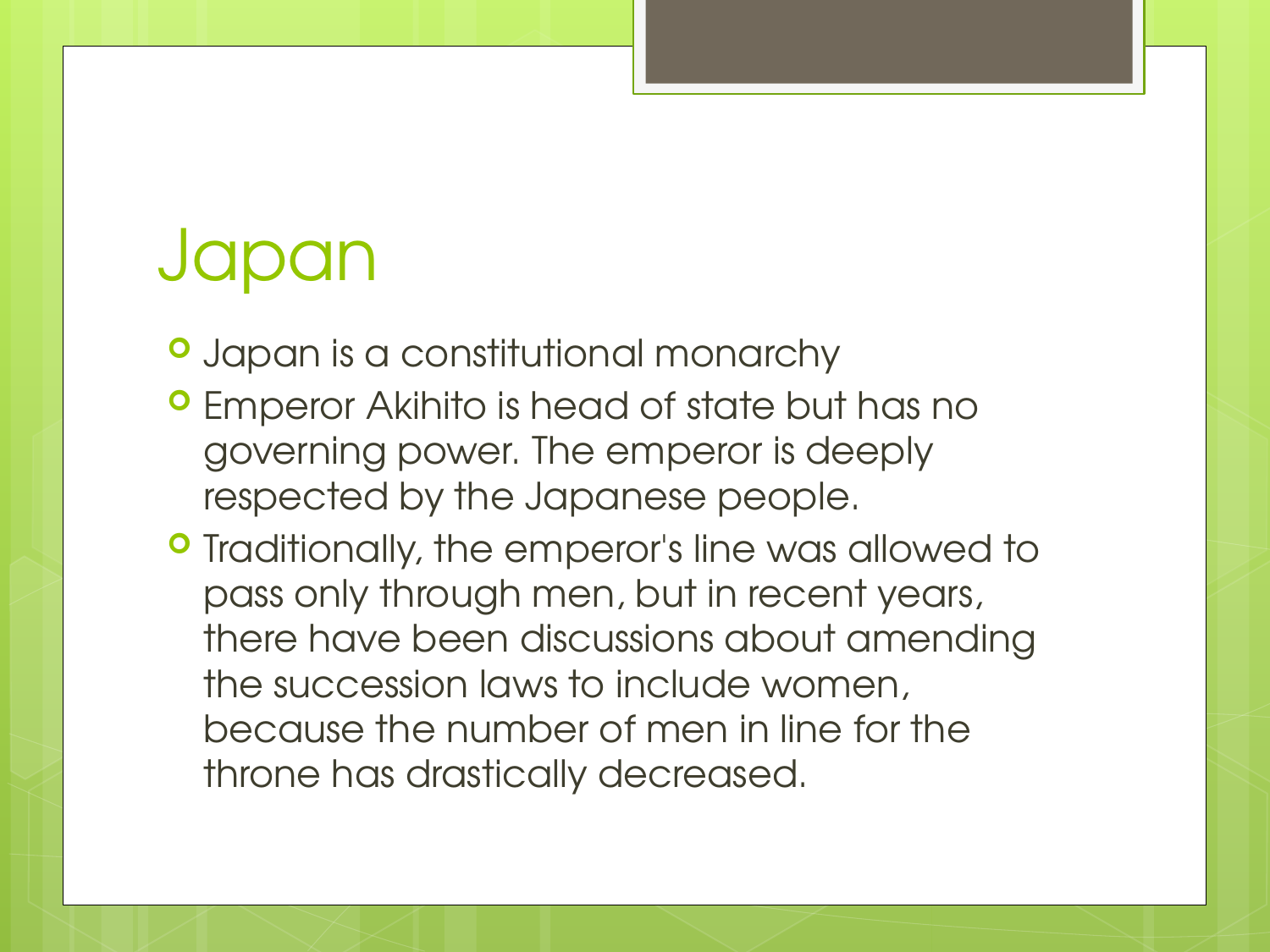

# Japan
Japan is a constitutional monarchy
Emperor Akihito is head of state but has no governing power. The emperor is deeply respected by the Japanese people.
Traditionally, the emperor's line was allowed to pass only through men, but in recent years, there have been discussions about amending the succession laws to include women, because the number of men in line for the throne has drastically decreased.